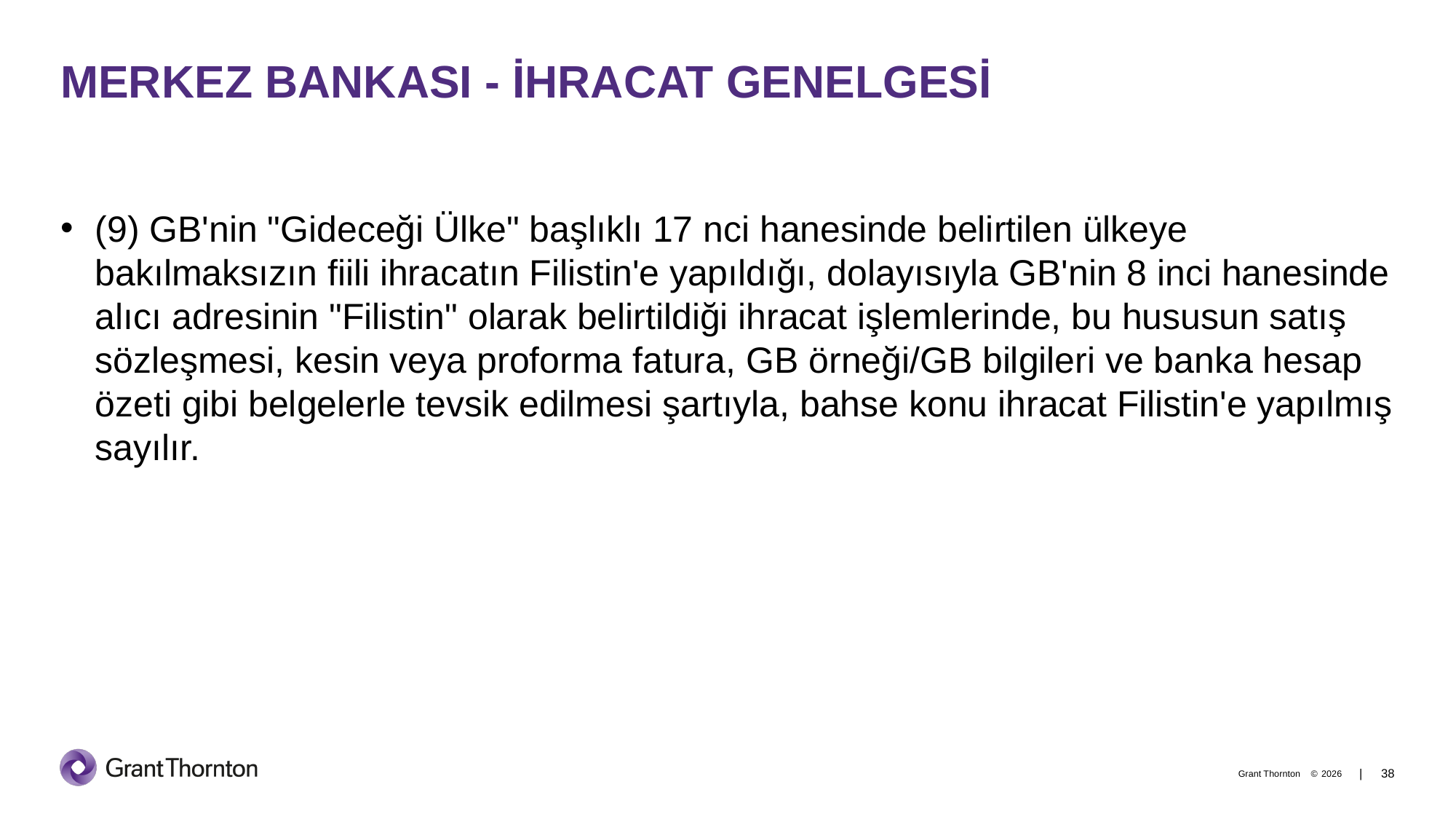

# MERKEZ BANKASI - İHRACAT GENELGESİ
(9) GB'nin "Gideceği Ülke" başlıklı 17 nci hanesinde belirtilen ülkeye bakılmaksızın fiili ihracatın Filistin'e yapıldığı, dolayısıyla GB'nin 8 inci hanesinde alıcı adresinin "Filistin" olarak belirtildiği ihracat işlemlerinde, bu hususun satış sözleşmesi, kesin veya proforma fatura, GB örneği/GB bilgileri ve banka hesap özeti gibi belgelerle tevsik edilmesi şartıyla, bahse konu ihracat Filistin'e yapılmış sayılır.
38